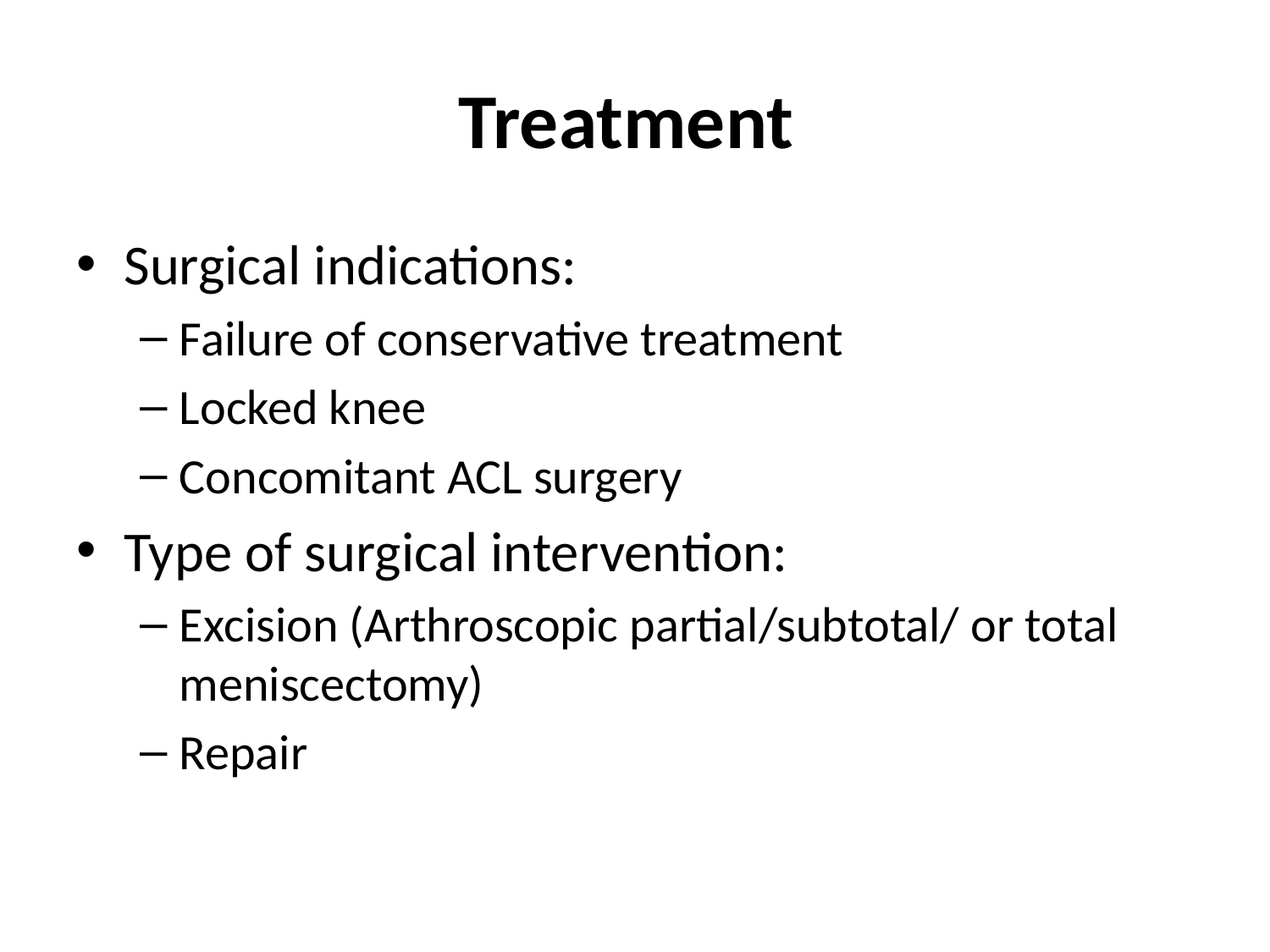

# Treatment
Surgical indications:
Failure of conservative treatment
Locked knee
Concomitant ACL surgery
Type of surgical intervention:
Excision (Arthroscopic partial/subtotal/ or total meniscectomy)
Repair